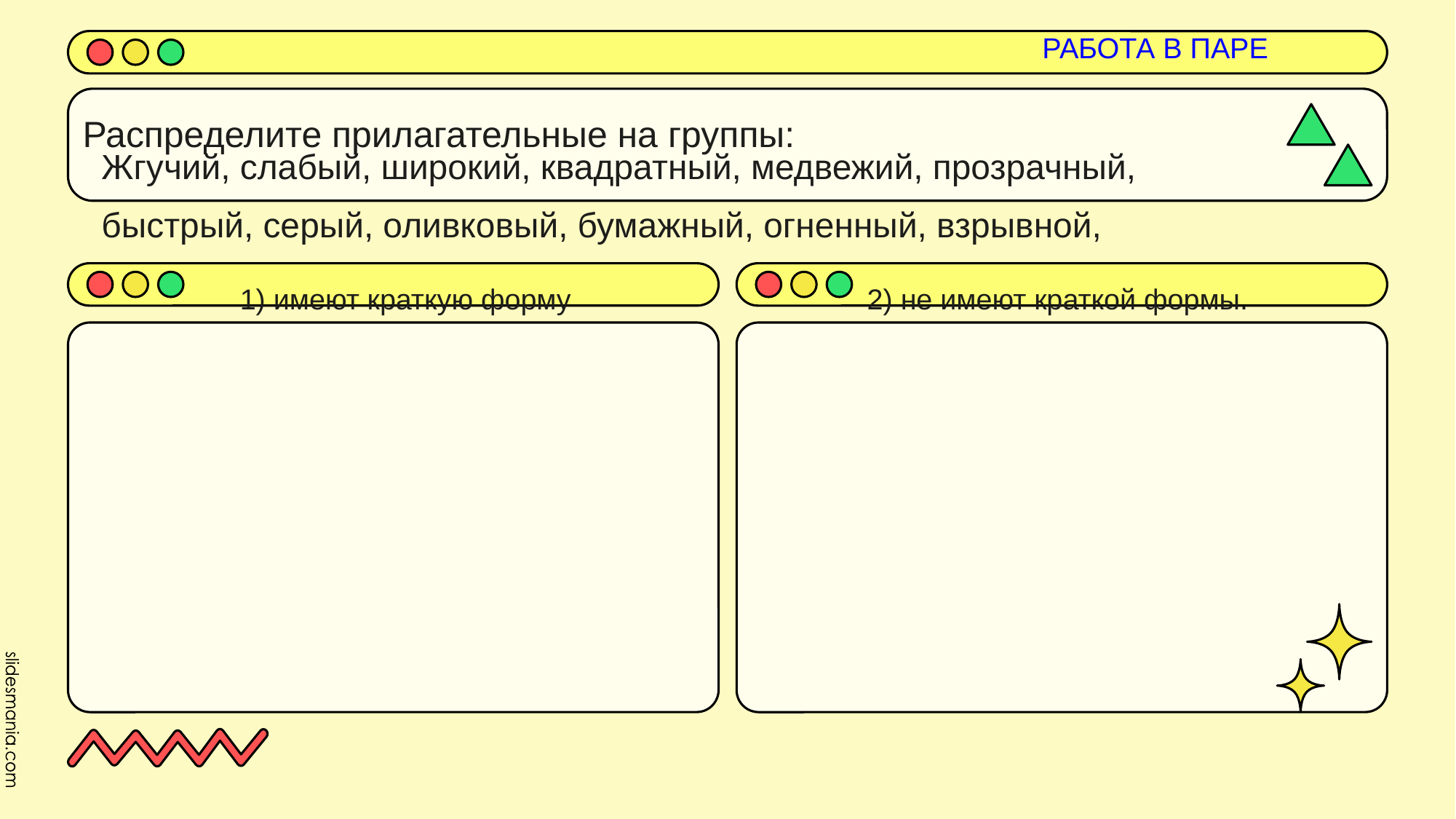

РАБОТА В ПАРЕ
# Распределите прилагательные на группы:

Жгучий, слабый, широкий, квадратный, медвежий, прозрачный, быстрый, серый, оливковый, бумажный, огненный, взрывной, солнечный, колючий.

1) имеют краткую форму
2) не имеют краткой формы.